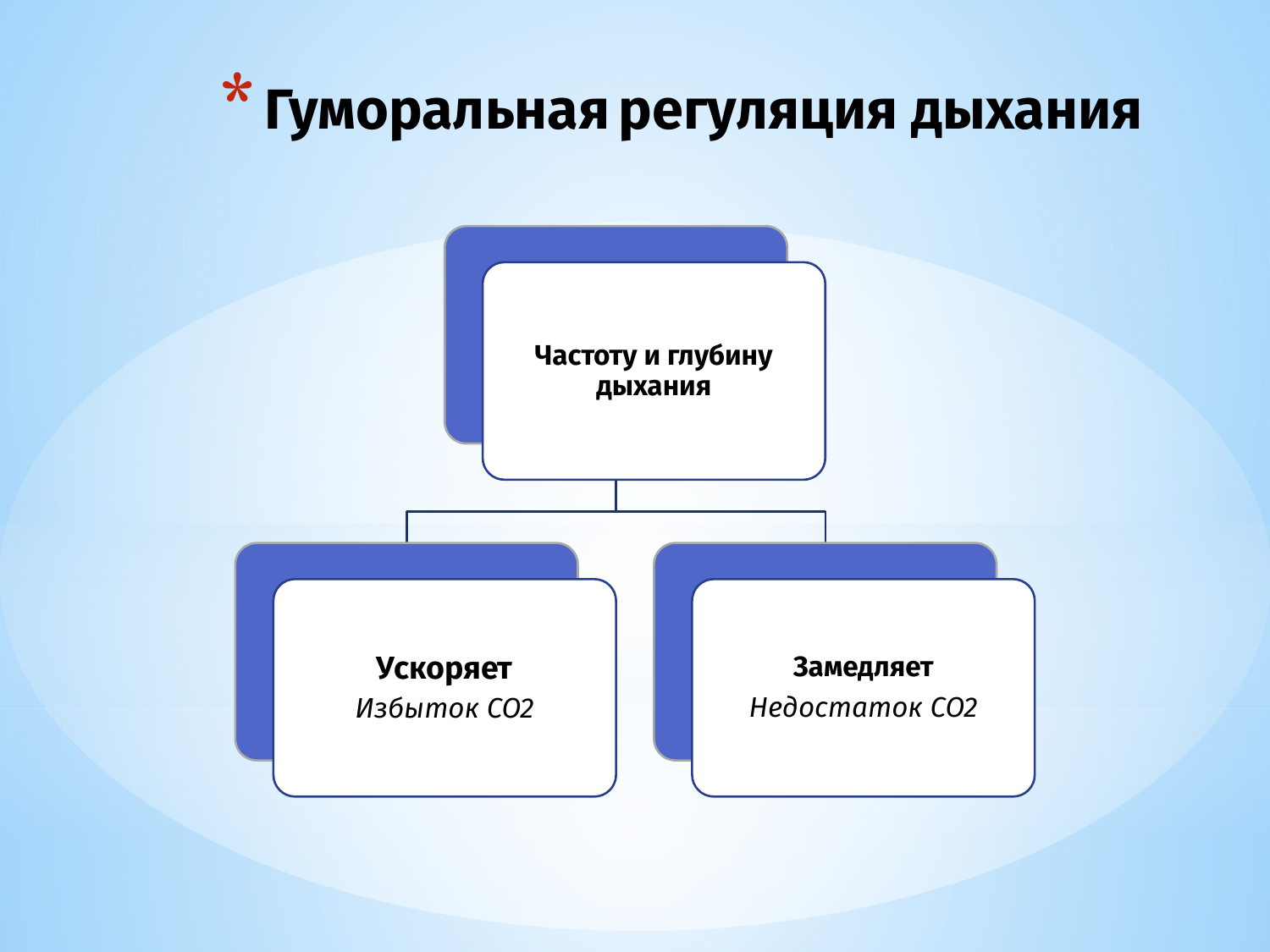

# Гуморальная регуляция дыхания

Частоту и глубину дыхания

Ускоряет
Избыток СО2
Замедляет
Недостаток СО2